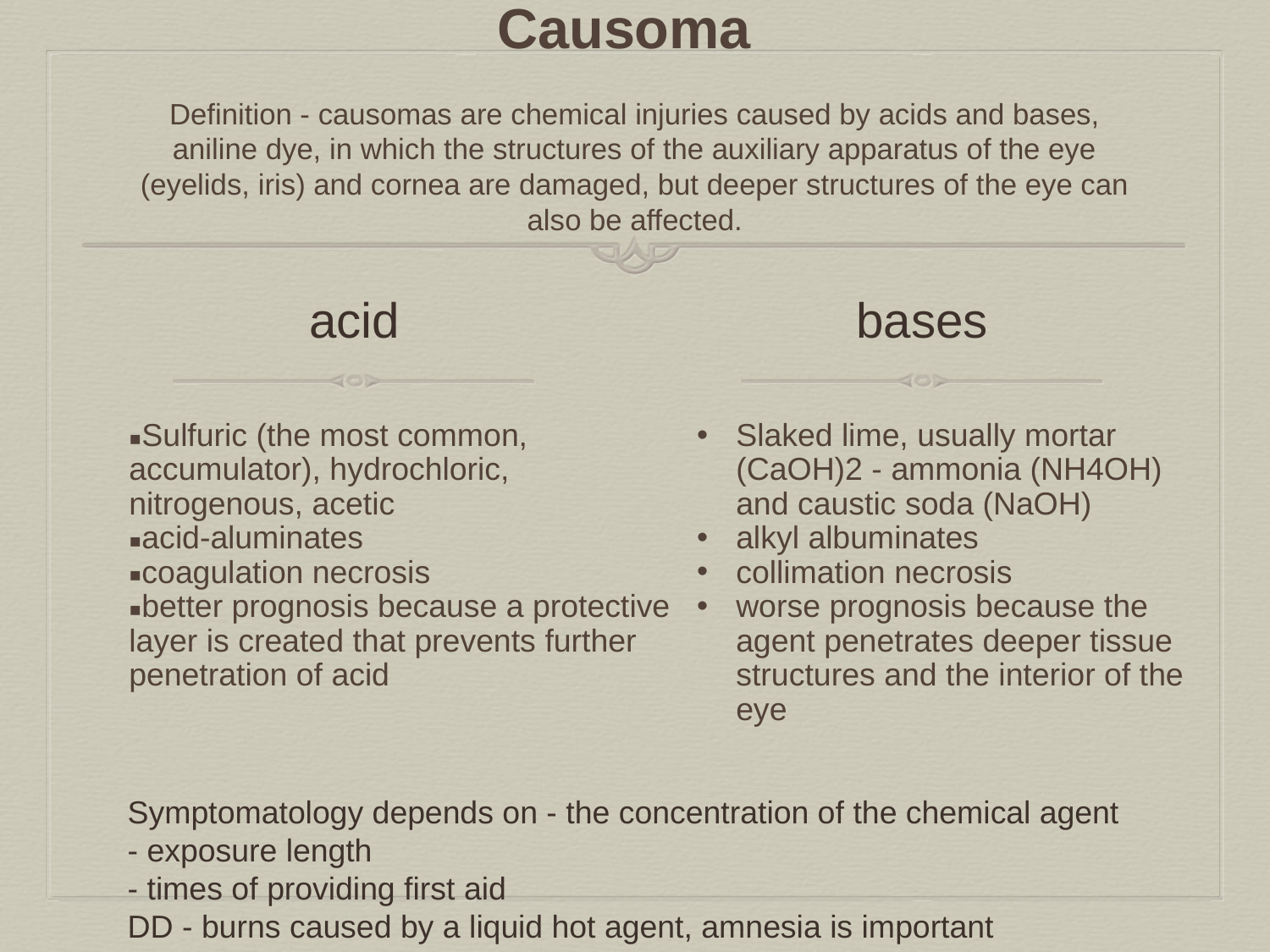

Causoma
# Definition - causomas are chemical injuries caused by acids and bases, aniline dye, in which the structures of the auxiliary apparatus of the eye (eyelids, iris) and cornea are damaged, but deeper structures of the eye can also be affected.
acid
bases
Sulfuric (the most common, accumulator), hydrochloric, nitrogenous, acetic
acid-aluminates
coagulation necrosis
better prognosis because a protective layer is created that prevents further penetration of acid
Slaked lime, usually mortar (CaOH)2 - ammonia (NH4OH) and caustic soda (NaOH)
alkyl albuminates
collimation necrosis
worse prognosis because the agent penetrates deeper tissue structures and the interior of the eye

Symptomatology depends on - the concentration of the chemical agent
- exposure length
- times of providing first aid
DD - burns caused by a liquid hot agent, amnesia is important